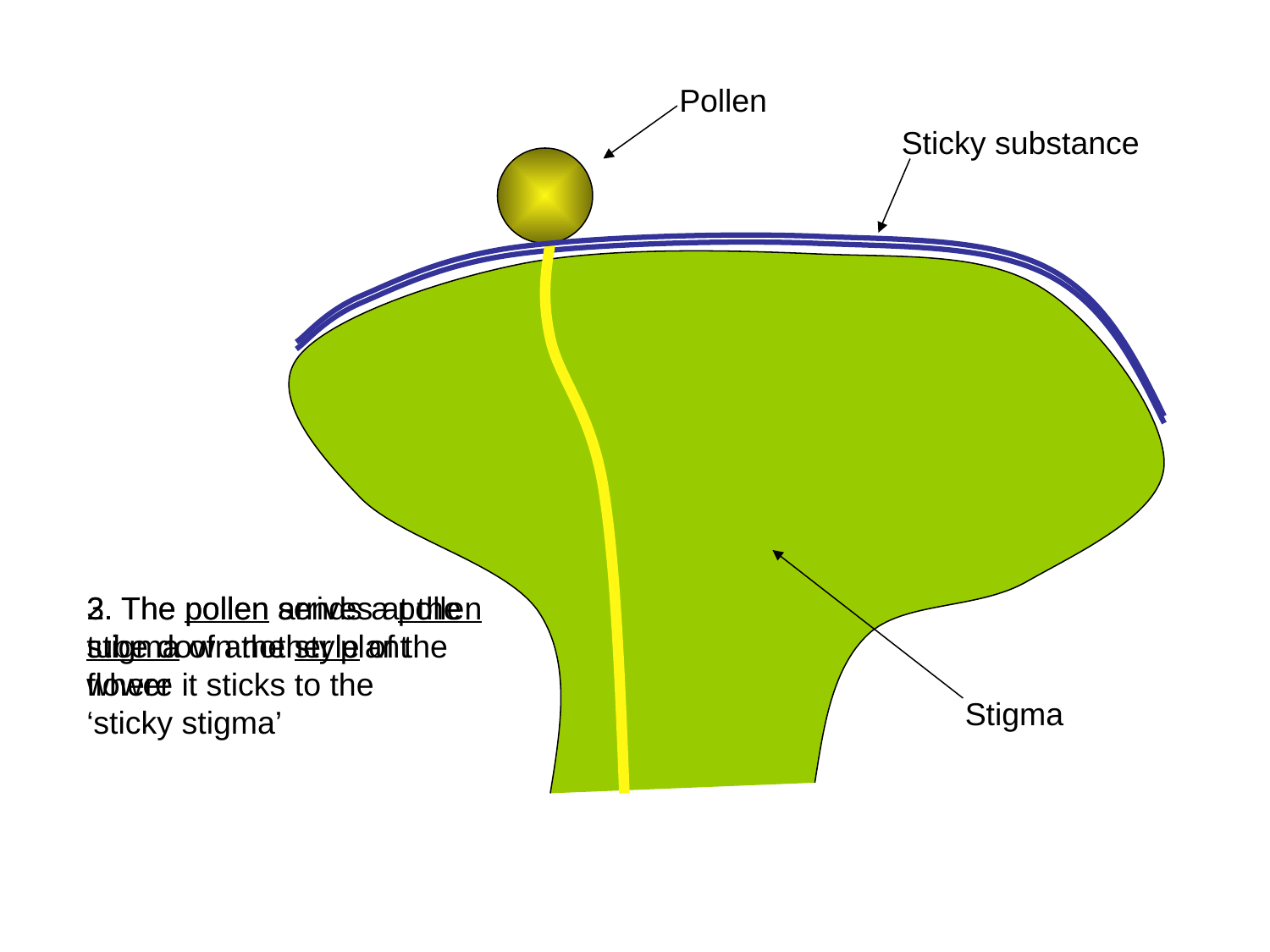

Pollen

Sticky substance

2. The pollen arrives at the stigma of another plant where it sticks to the ‘sticky stigma’
3. The pollen sends a pollen tube down the style of the flower
Stigma